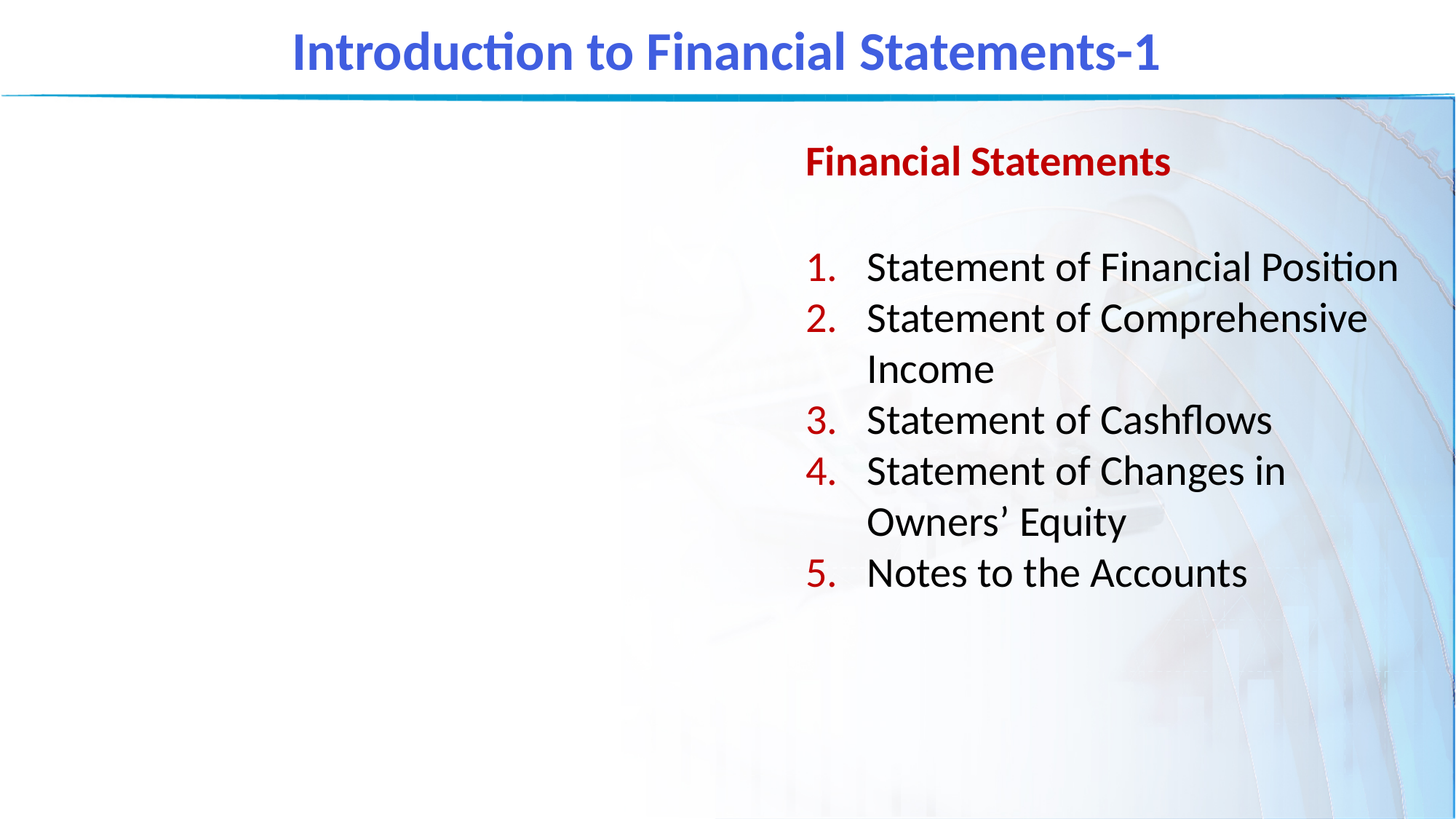

Introduction to Financial Statements-1
Financial Statements

Statement of Financial Position
Statement of Comprehensive Income
Statement of Cashflows
Statement of Changes in Owners’ Equity
Notes to the Accounts